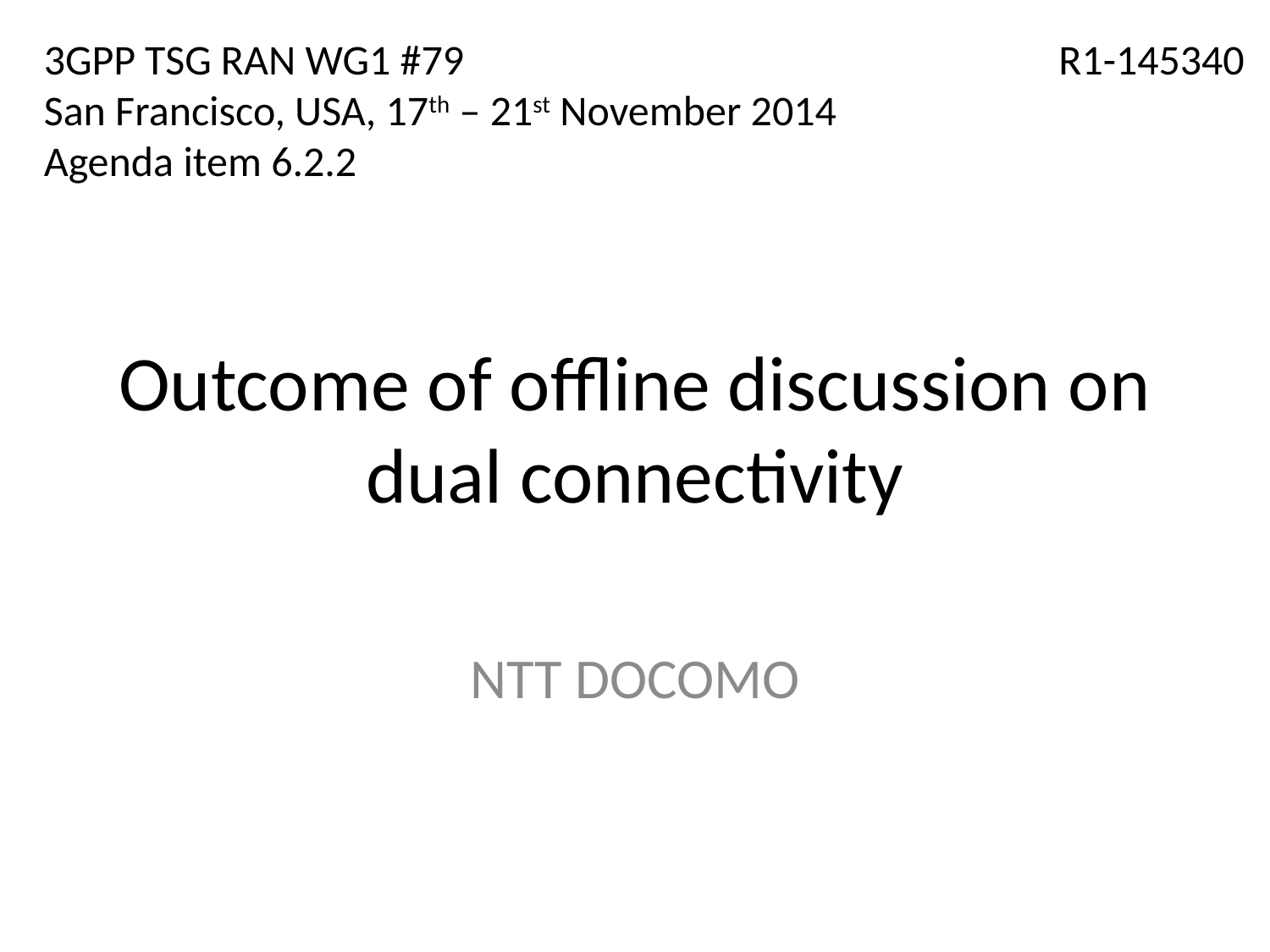

3GPP TSG RAN WG1 #79
San Francisco, USA, 17th – 21st November 2014
Agenda item 6.2.2
R1-145340
# Outcome of offline discussion on dual connectivity
NTT DOCOMO